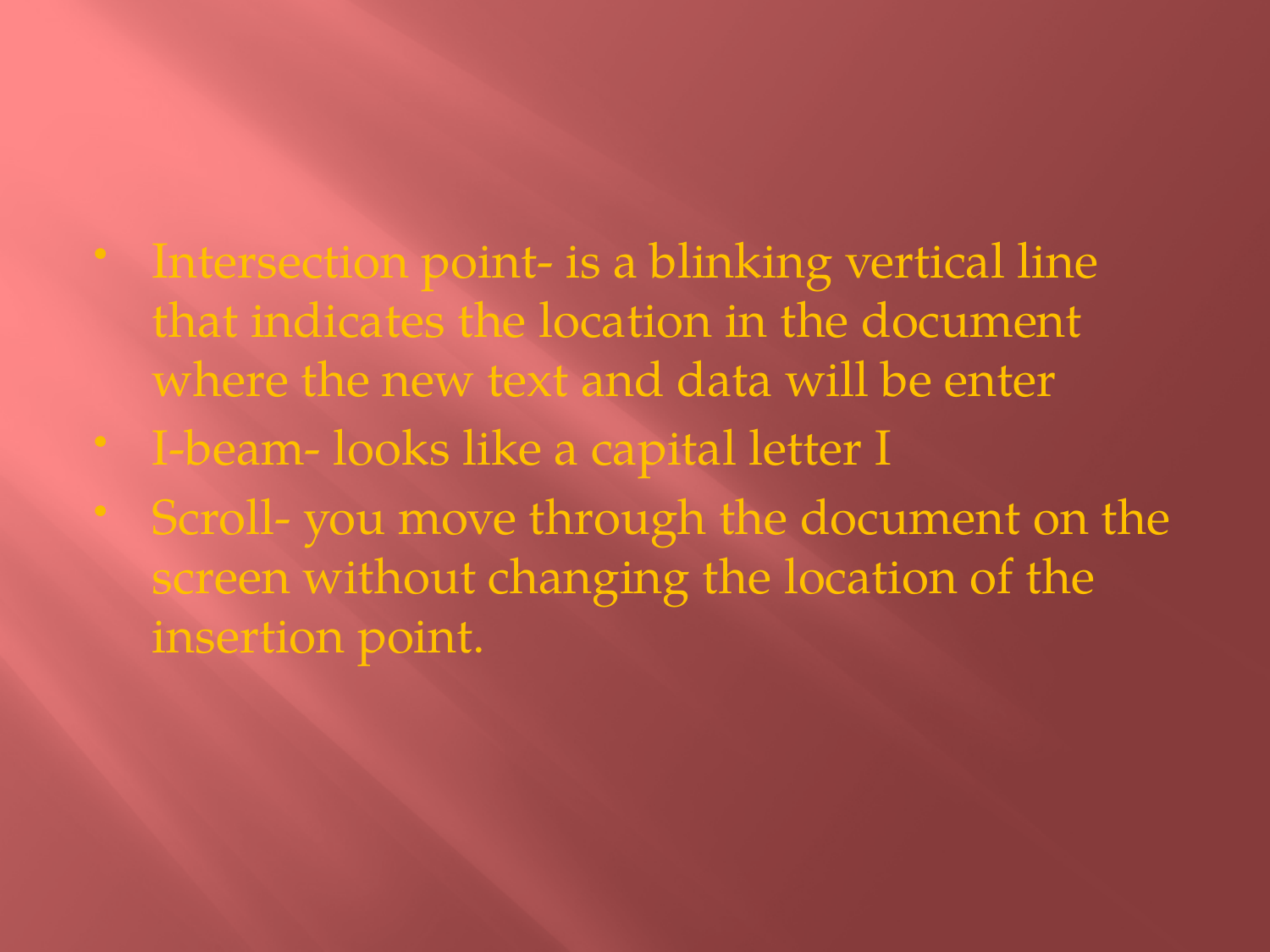

#
Intersection point- is a blinking vertical line that indicates the location in the document where the new text and data will be enter
I-beam- looks like a capital letter I
Scroll- you move through the document on the screen without changing the location of the insertion point.